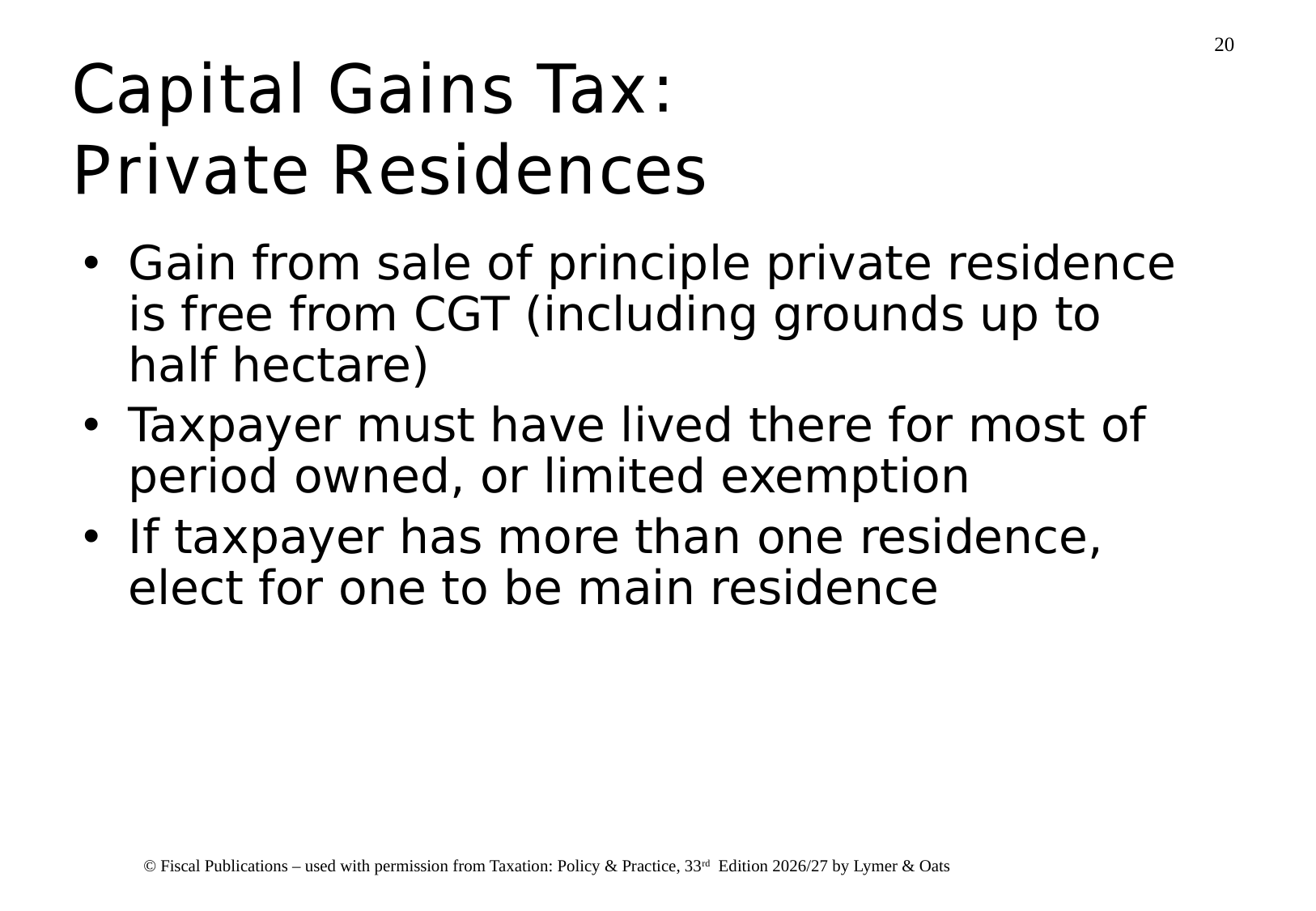

# Capital Gains Tax: Private Residences
Gain from sale of principle private residence is free from CGT (including grounds up to half hectare)
Taxpayer must have lived there for most of period owned, or limited exemption
If taxpayer has more than one residence, elect for one to be main residence